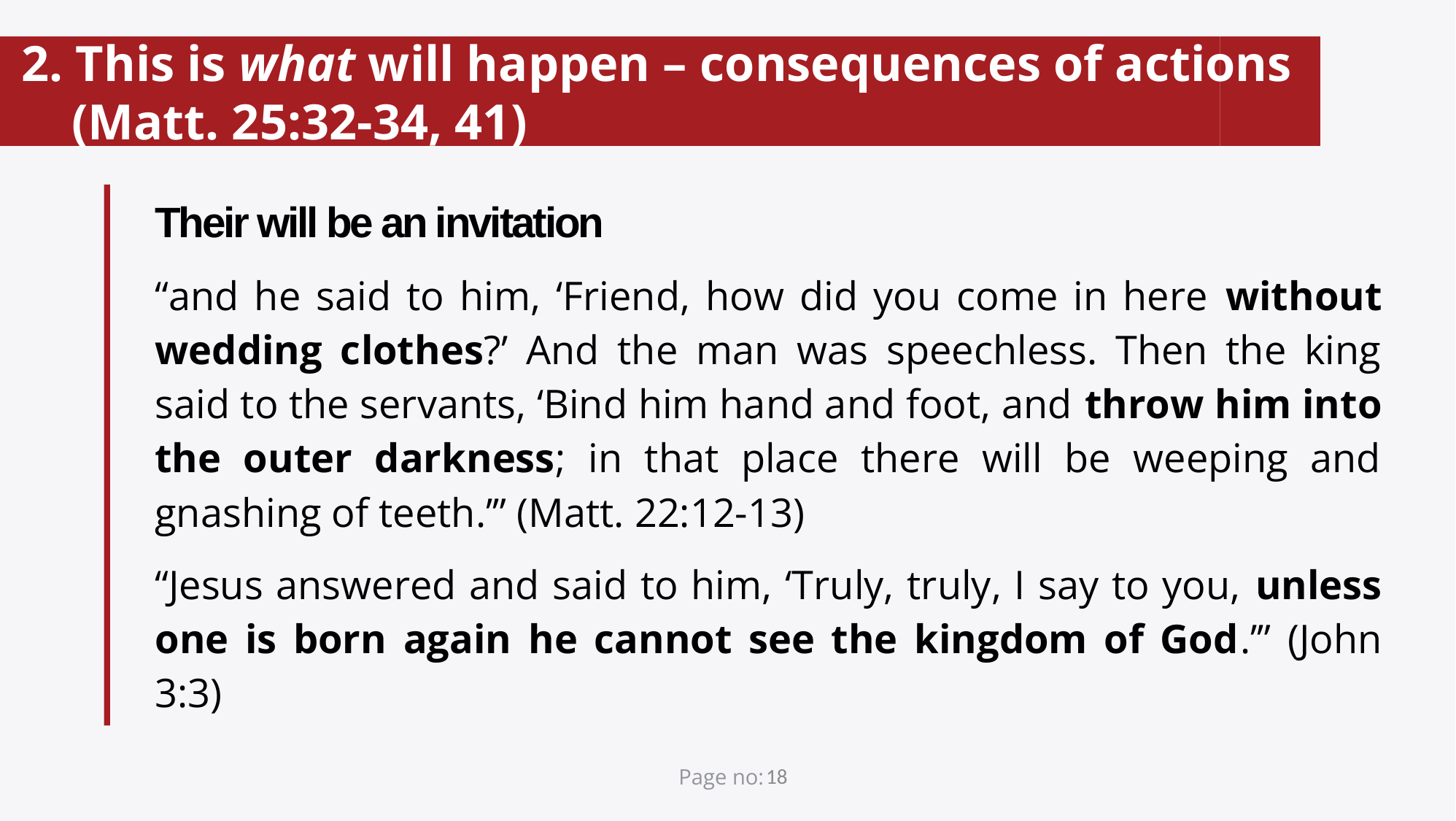

# 2. This is what will happen – consequences of actions (Matt. 25:32-34, 41)
Their will be an invitation
“and he said to him, ‘Friend, how did you come in here without wedding clothes?’ And the man was speechless. Then the king said to the servants, ‘Bind him hand and foot, and throw him into the outer darkness; in that place there will be weeping and gnashing of teeth.’” (Matt. 22:12-13)
“Jesus answered and said to him, ‘Truly, truly, I say to you, unless one is born again he cannot see the kingdom of God.’” (John 3:3)